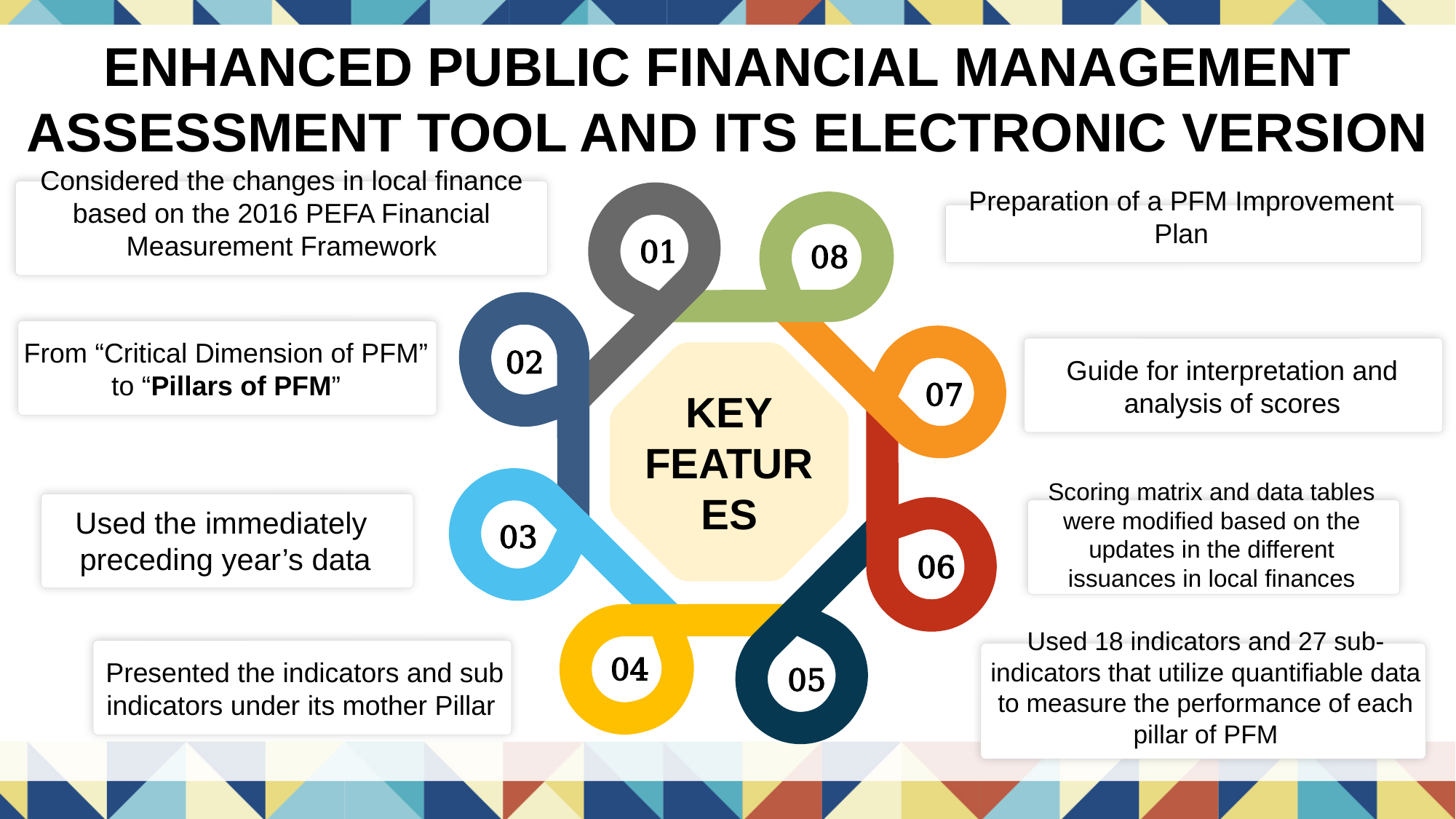

ENHANCED PUBLIC FINANCIAL MANAGEMENT ASSESSMENT TOOL AND ITS ELECTRONIC VERSION

Considered the changes in local finance based on the 2016 PEFA Financial Measurement Framework

Preparation of a PFM Improvement Plan
01
08

From “Critical Dimension of PFM”
to “Pillars of PFM”
02

KEY FEATURES
Guide for interpretation and analysis of scores
07

Used the immediately
preceding year’s data
Scoring matrix and data tables were modified based on the updates in the different issuances in local finances

03

06

04
 Presented the indicators and sub indicators under its mother Pillar
Used 18 indicators and 27 sub-indicators that utilize quantifiable data to measure the performance of each pillar of PFM
05